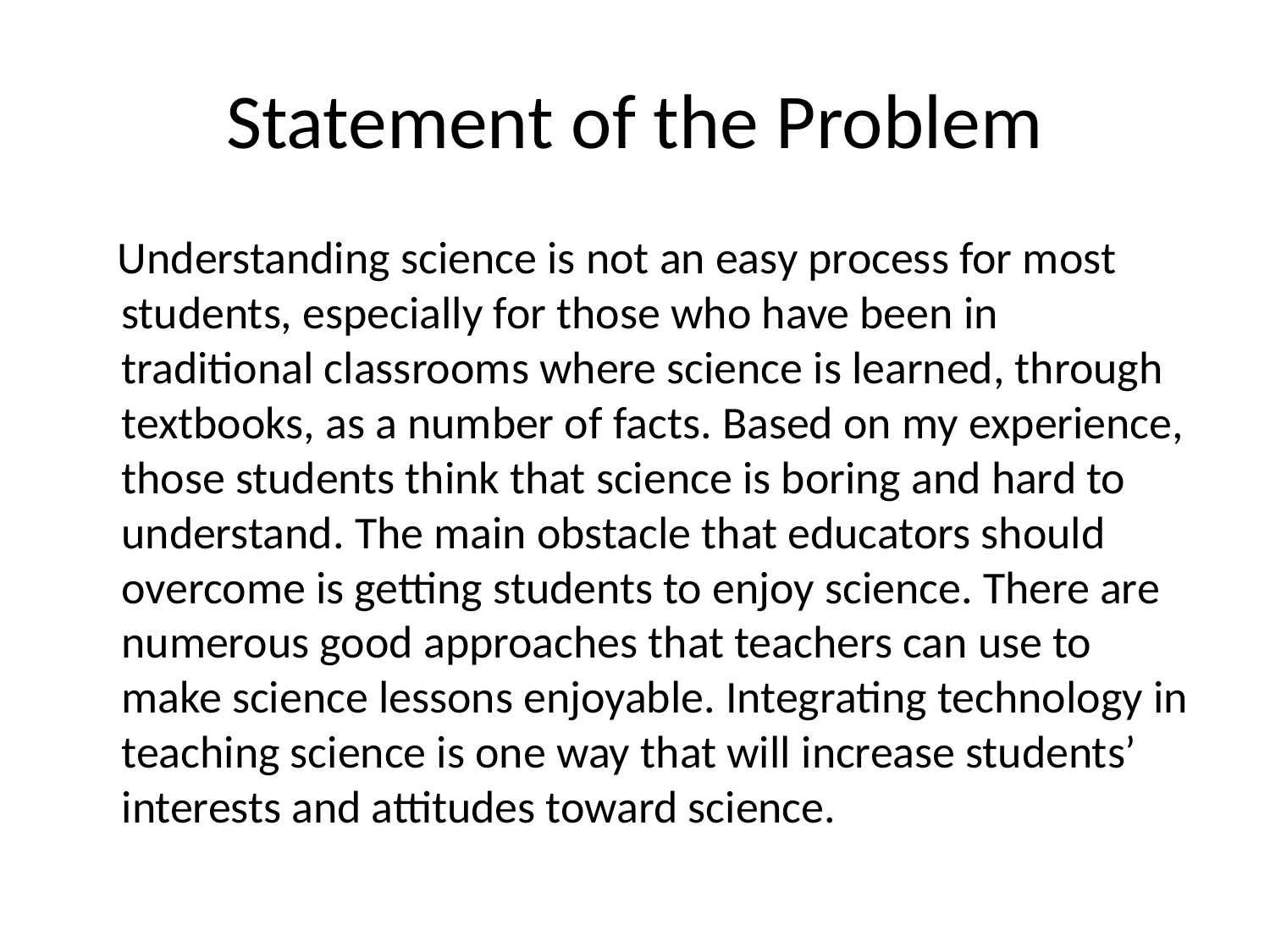

# Statement of the Problem
    Understanding science is not an easy process for most students, especially for those who have been in traditional classrooms where science is learned, through textbooks, as a number of facts. Based on my experience, those students think that science is boring and hard to understand. The main obstacle that educators should overcome is getting students to enjoy science. There are numerous good approaches that teachers can use to make science lessons enjoyable. Integrating technology in teaching science is one way that will increase students’ interests and attitudes toward science.